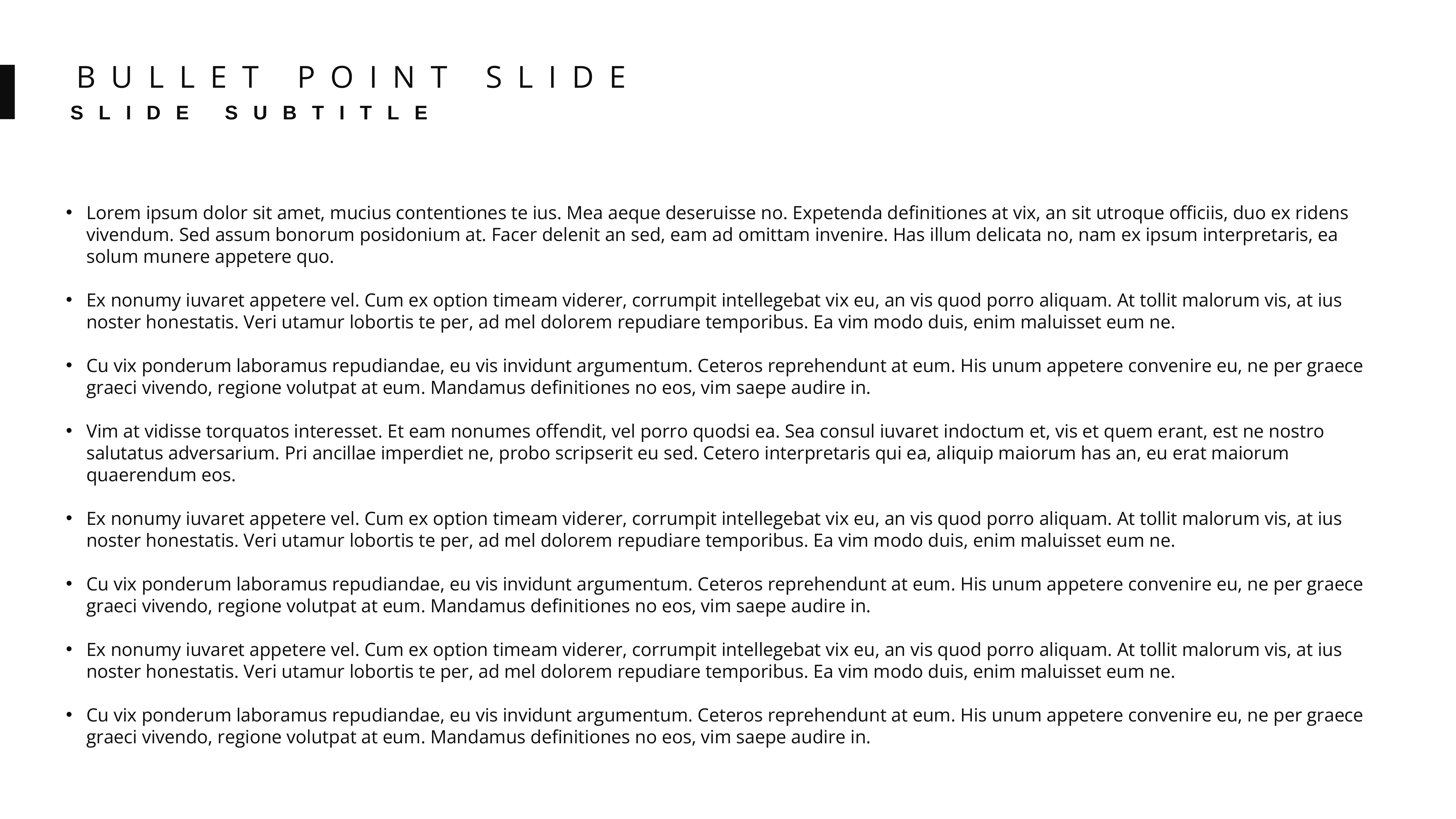

BULLET POINT SLIDE

SLIDE SUBTITLE
Lorem ipsum dolor sit amet, mucius contentiones te ius. Mea aeque deseruisse no. Expetenda definitiones at vix, an sit utroque officiis, duo ex ridens vivendum. Sed assum bonorum posidonium at. Facer delenit an sed, eam ad omittam invenire. Has illum delicata no, nam ex ipsum interpretaris, ea solum munere appetere quo.

Ex nonumy iuvaret appetere vel. Cum ex option timeam viderer, corrumpit intellegebat vix eu, an vis quod porro aliquam. At tollit malorum vis, at ius noster honestatis. Veri utamur lobortis te per, ad mel dolorem repudiare temporibus. Ea vim modo duis, enim maluisset eum ne.

Cu vix ponderum laboramus repudiandae, eu vis invidunt argumentum. Ceteros reprehendunt at eum. His unum appetere convenire eu, ne per graece graeci vivendo, regione volutpat at eum. Mandamus definitiones no eos, vim saepe audire in.

Vim at vidisse torquatos interesset. Et eam nonumes offendit, vel porro quodsi ea. Sea consul iuvaret indoctum et, vis et quem erant, est ne nostro salutatus adversarium. Pri ancillae imperdiet ne, probo scripserit eu sed. Cetero interpretaris qui ea, aliquip maiorum has an, eu erat maiorum quaerendum eos.

Ex nonumy iuvaret appetere vel. Cum ex option timeam viderer, corrumpit intellegebat vix eu, an vis quod porro aliquam. At tollit malorum vis, at ius noster honestatis. Veri utamur lobortis te per, ad mel dolorem repudiare temporibus. Ea vim modo duis, enim maluisset eum ne.

Cu vix ponderum laboramus repudiandae, eu vis invidunt argumentum. Ceteros reprehendunt at eum. His unum appetere convenire eu, ne per graece graeci vivendo, regione volutpat at eum. Mandamus definitiones no eos, vim saepe audire in.

Ex nonumy iuvaret appetere vel. Cum ex option timeam viderer, corrumpit intellegebat vix eu, an vis quod porro aliquam. At tollit malorum vis, at ius noster honestatis. Veri utamur lobortis te per, ad mel dolorem repudiare temporibus. Ea vim modo duis, enim maluisset eum ne.

Cu vix ponderum laboramus repudiandae, eu vis invidunt argumentum. Ceteros reprehendunt at eum. His unum appetere convenire eu, ne per graece graeci vivendo, regione volutpat at eum. Mandamus definitiones no eos, vim saepe audire in.